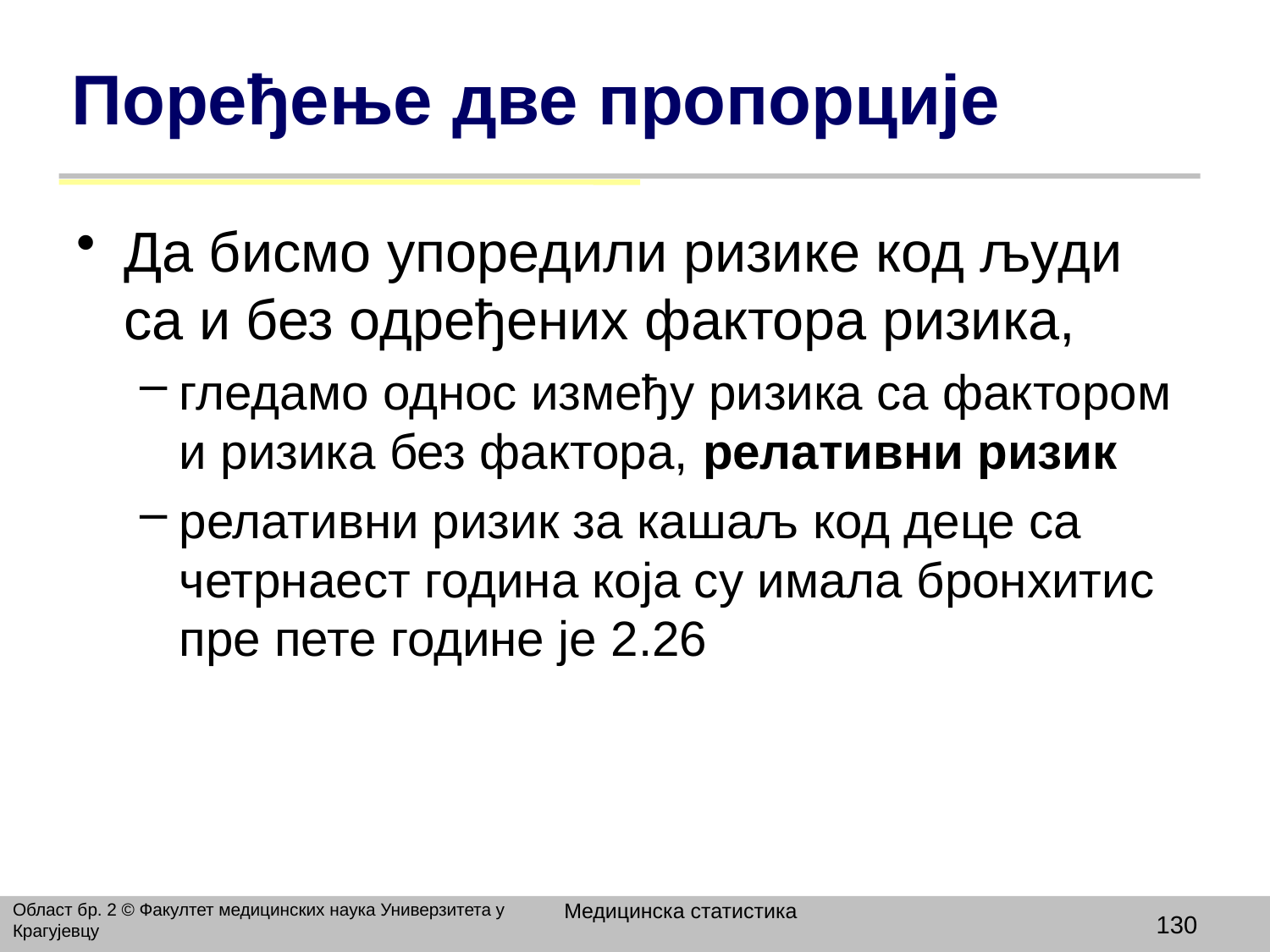

# Поређење две пропорције
Да бисмо упоредили ризике код људи са и без одређених фактора ризика,
гледамо однос између ризика са фактором и ризика без фактора, релативни ризик
релативни ризик за кашаљ код деце са четрнаест година која су имала бронхитис пре пете године је 2.26

Медицинска статистика
Област бр. 2 © Факултет медицинских наука Универзитета у Крагујевцу
130